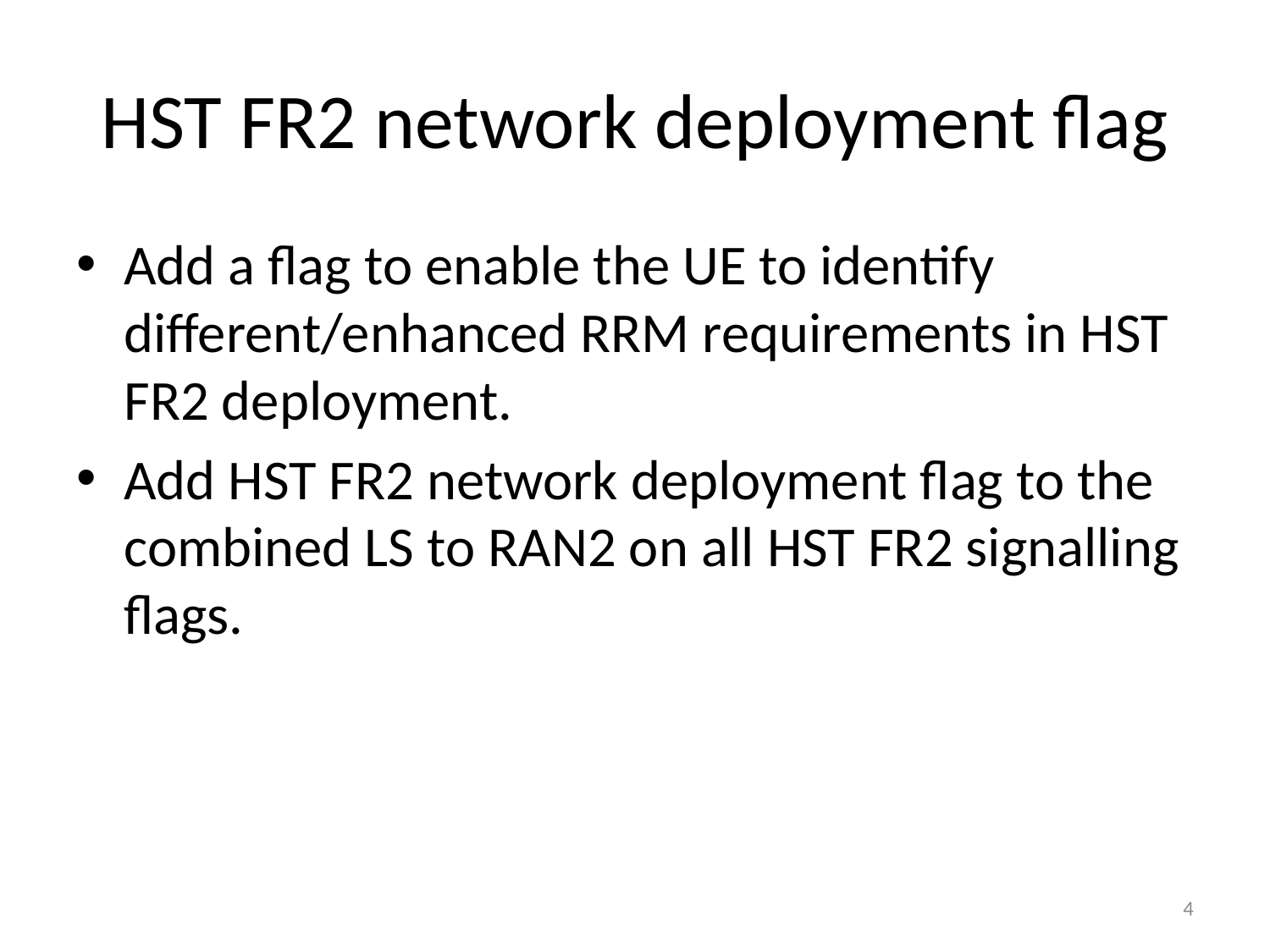

# HST FR2 network deployment flag
Add a flag to enable the UE to identify different/enhanced RRM requirements in HST FR2 deployment.
Add HST FR2 network deployment flag to the combined LS to RAN2 on all HST FR2 signalling flags.
4